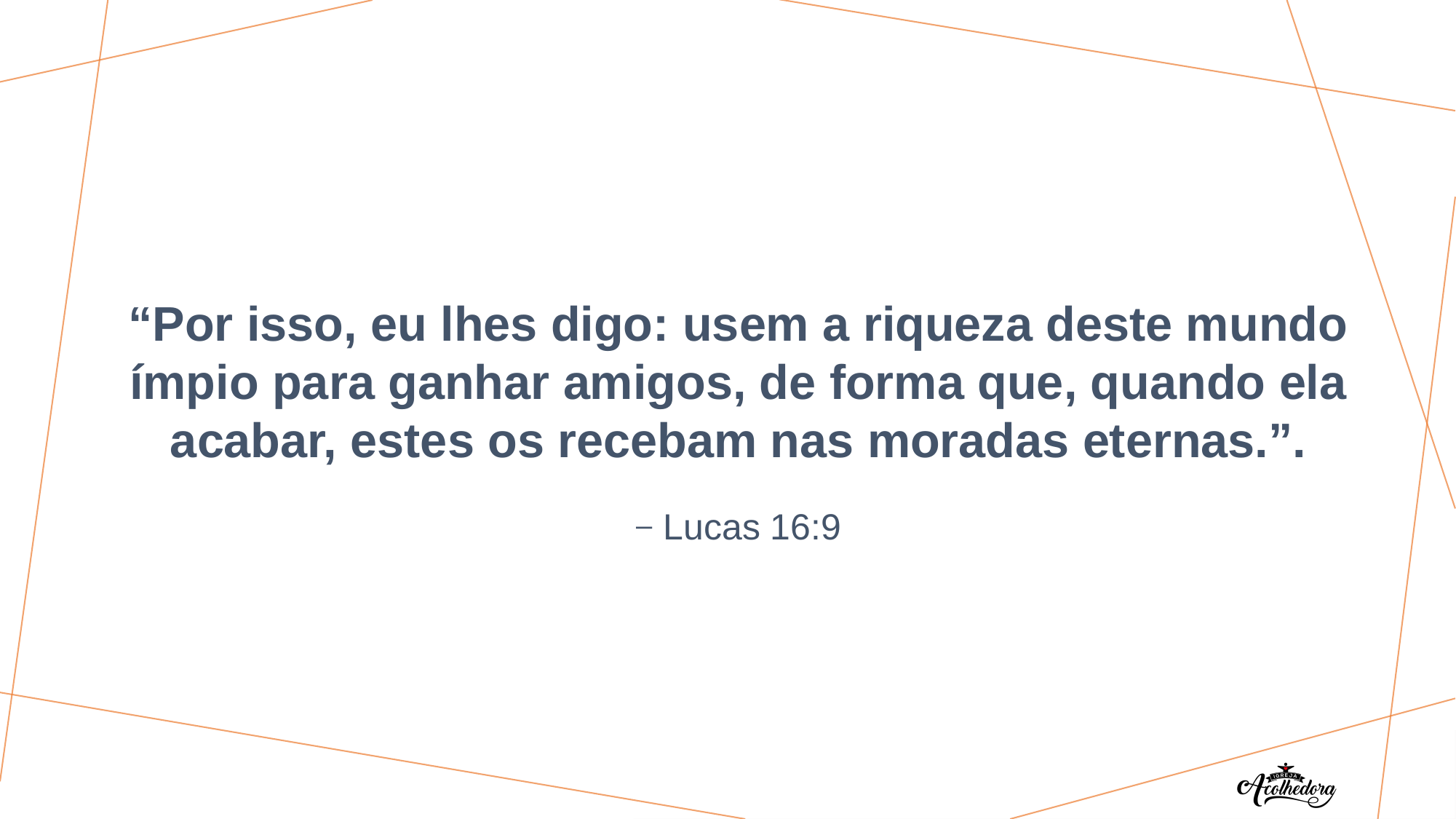

“Por isso, eu lhes digo: usem a riqueza deste mundo ímpio para ganhar amigos, de forma que, quando ela acabar, estes os recebam nas moradas eternas.”.
Lucas 16:9